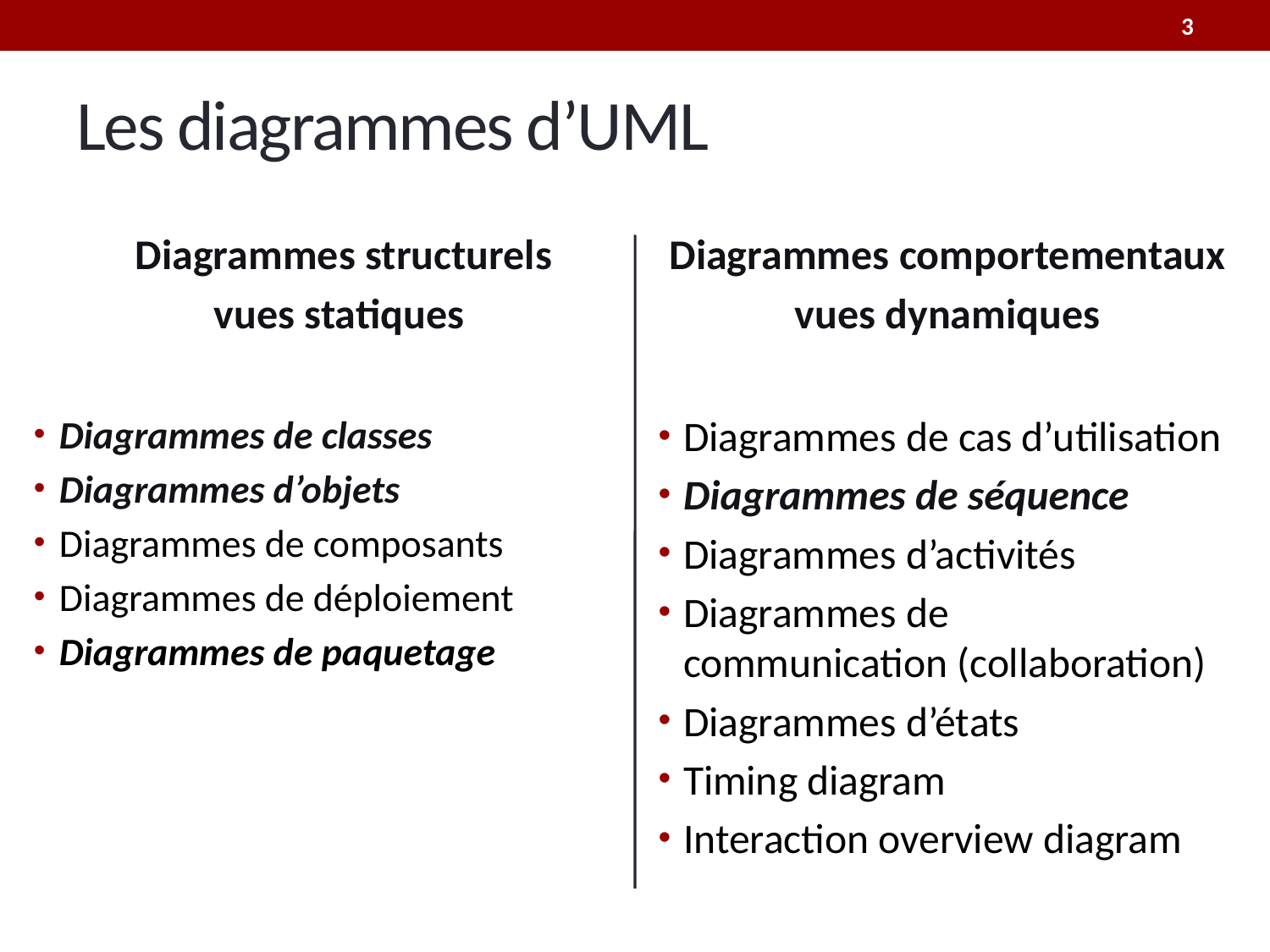

3
# Les diagrammes d’UML
Diagrammes comportementaux
vues dynamiques
Diagrammes structurels
vues statiques
Diagrammes de classes
Diagrammes d’objets
Diagrammes de composants
Diagrammes de déploiement
Diagrammes de paquetage

Diagrammes de cas d’utilisation
Diagrammes de séquence
Diagrammes d’activités
Diagrammes de  communication (collaboration)
Diagrammes d’états
Timing diagram
Interaction overview diagram